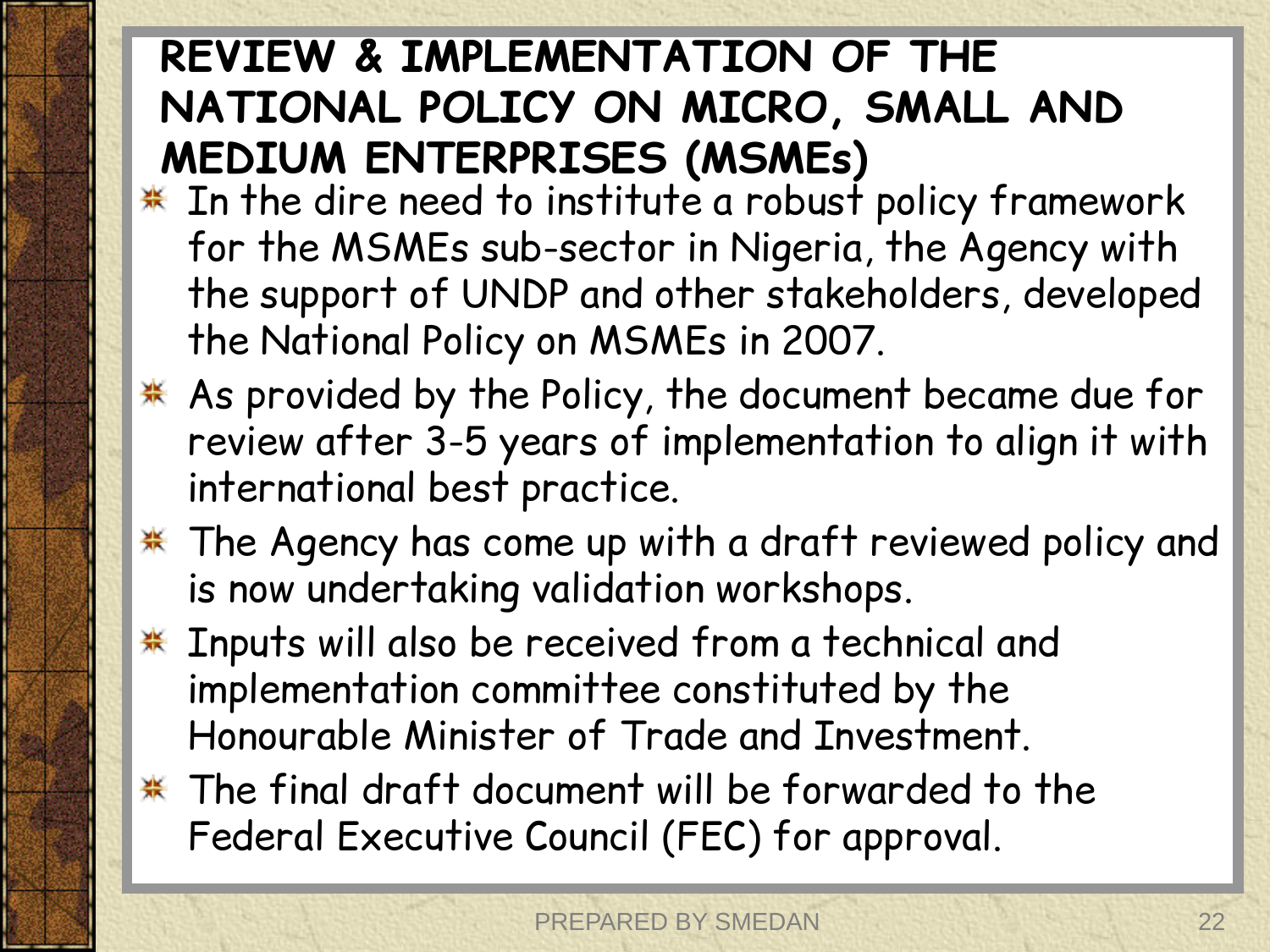

# REVIEW & IMPLEMENTATION OF THE NATIONAL POLICY ON MICRO, SMALL AND MEDIUM ENTERPRISES (MSMEs)
In the dire need to institute a robust policy framework for the MSMEs sub-sector in Nigeria, the Agency with the support of UNDP and other stakeholders, developed the National Policy on MSMEs in 2007.
As provided by the Policy, the document became due for review after 3-5 years of implementation to align it with international best practice.
The Agency has come up with a draft reviewed policy and is now undertaking validation workshops.
Inputs will also be received from a technical and implementation committee constituted by the Honourable Minister of Trade and Investment.
The final draft document will be forwarded to the Federal Executive Council (FEC) for approval.

PREPARED BY SMEDAN
22